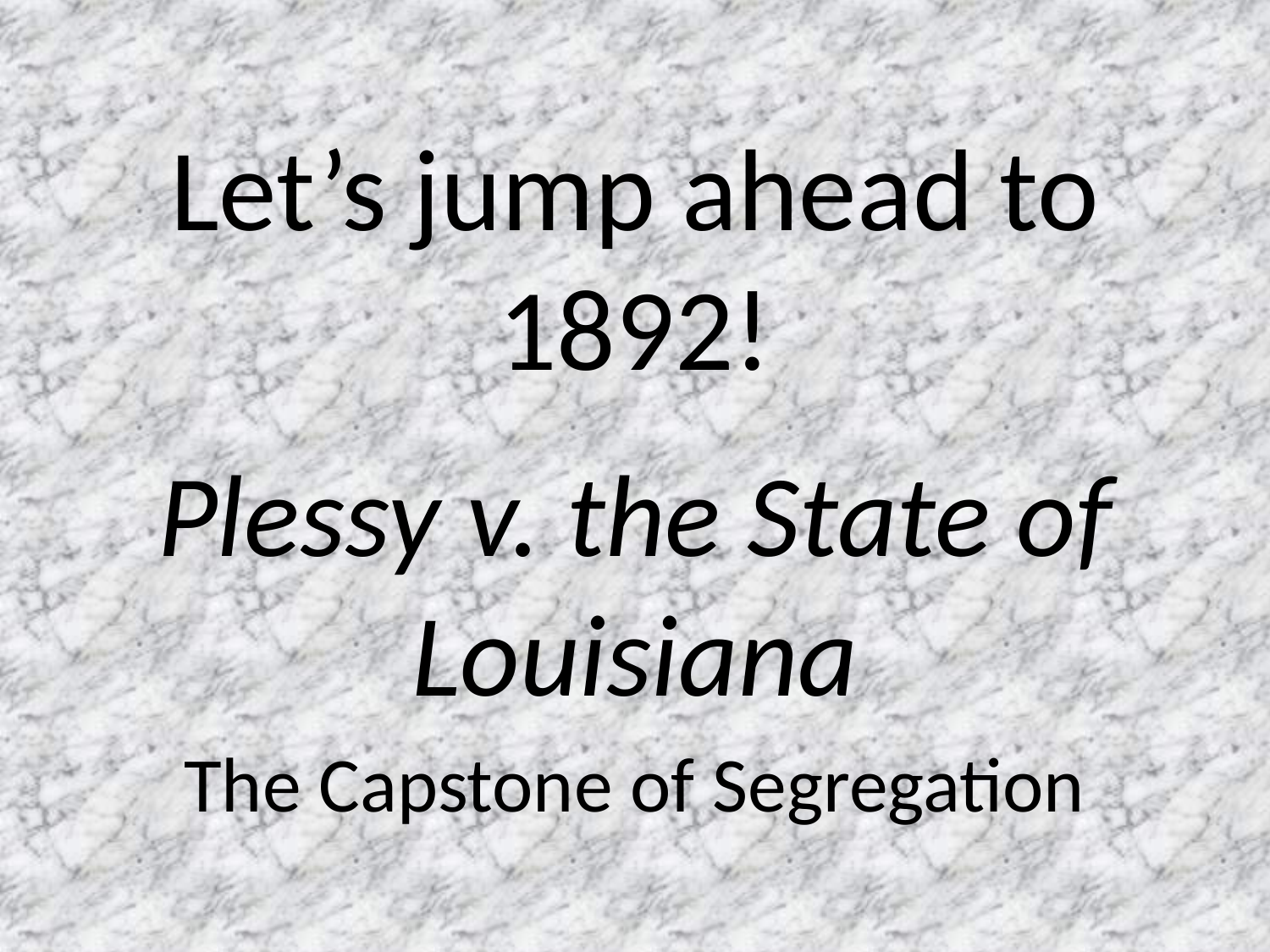

# Let’s jump ahead to 1892!
Plessy v. the State of Louisiana
The Capstone of Segregation